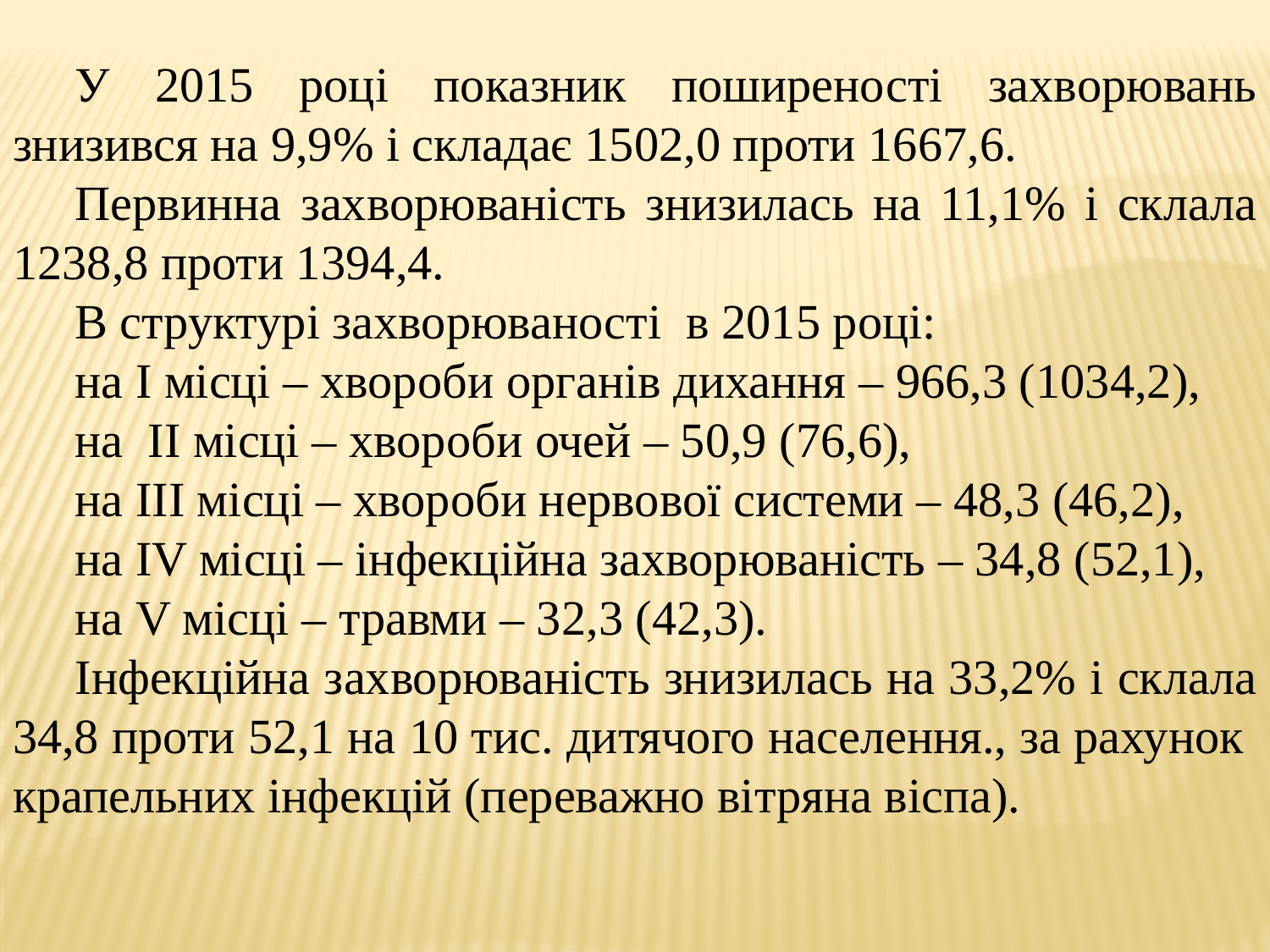

У 2015 році показник поширеності захворювань знизився на 9,9% і складає 1502,0 проти 1667,6.
Первинна захворюваність знизилась на 11,1% і склала 1238,8 проти 1394,4.
В структурі захворюваності  в 2015 році:
на І місці – хвороби органів дихання – 966,3 (1034,2),
на  ІІ місці – хвороби очей – 50,9 (76,6),
на ІІІ місці – хвороби нервової системи – 48,3 (46,2),
на IV місці – інфекційна захворюваність – 34,8 (52,1),
на V місці – травми – 32,3 (42,3).
Інфекційна захворюваність знизилась на 33,2% і склала 34,8 проти 52,1 на 10 тис. дитячого населення., за рахунок  крапельних інфекцій (переважно вітряна віспа).